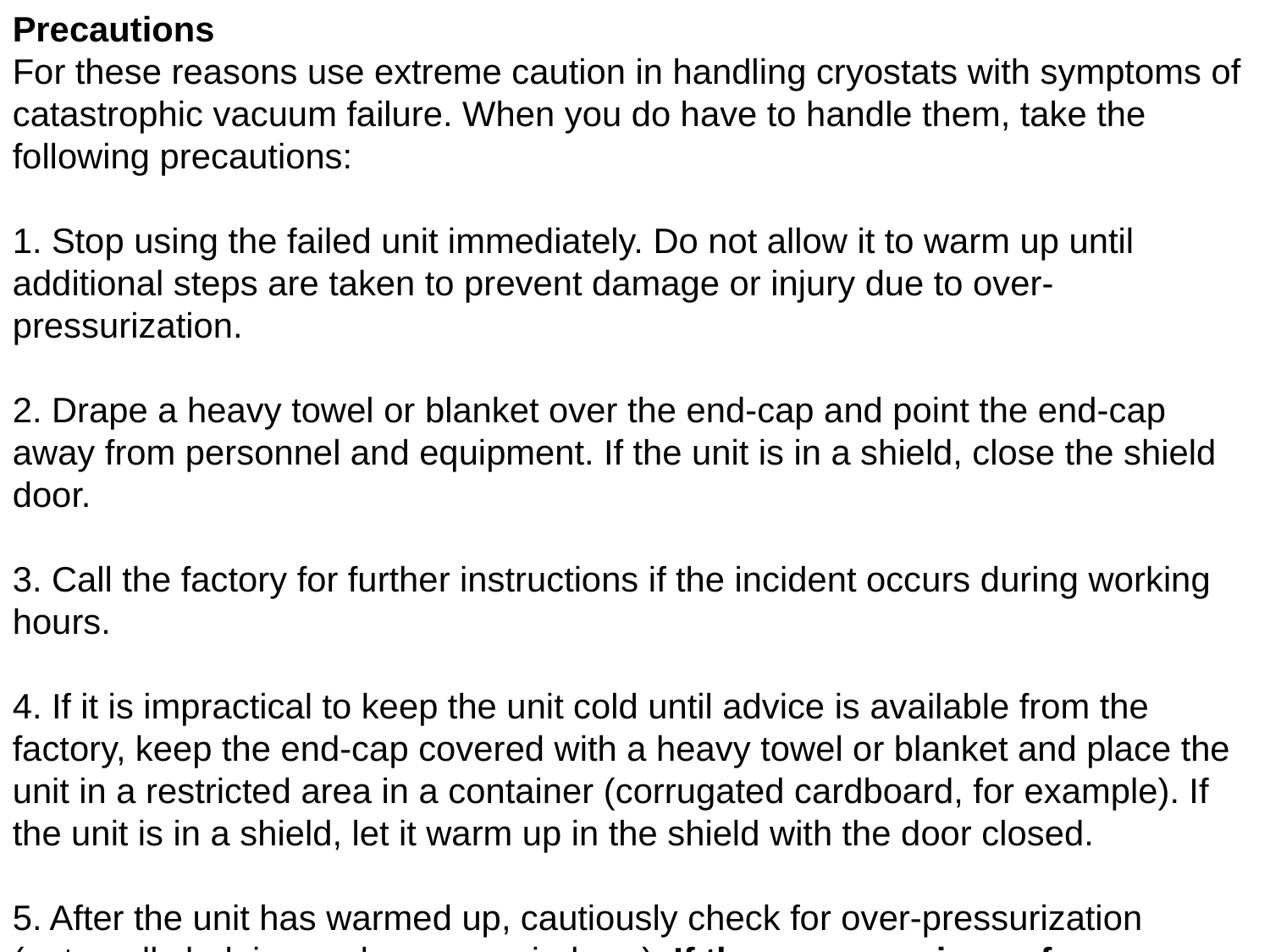

Precautions
For these reasons use extreme caution in handling cryostats with symptoms of catastrophic vacuum failure. When you do have to handle them, take the following precautions:

1. Stop using the failed unit immediately. Do not allow it to warm up until additional steps are taken to prevent damage or injury due to over-pressurization.

2. Drape a heavy towel or blanket over the end-cap and point the end-cap away from personnel and equipment. If the unit is in a shield, close the shield door.

3. Call the factory for further instructions if the incident occurs during working hours.

4. If it is impractical to keep the unit cold until advice is available from the factory, keep the end-cap covered with a heavy towel or blanket and place the unit in a restricted area in a container (corrugated cardboard, for example). If the unit is in a shield, let it warm up in the shield with the door closed.

5. After the unit has warmed up, cautiously check for over-pressurization (outwardly bulging end-caps or windows). If there are no signs of pressure, the unit may be shipped to the factory for repair. Consult the factory for shipping information.